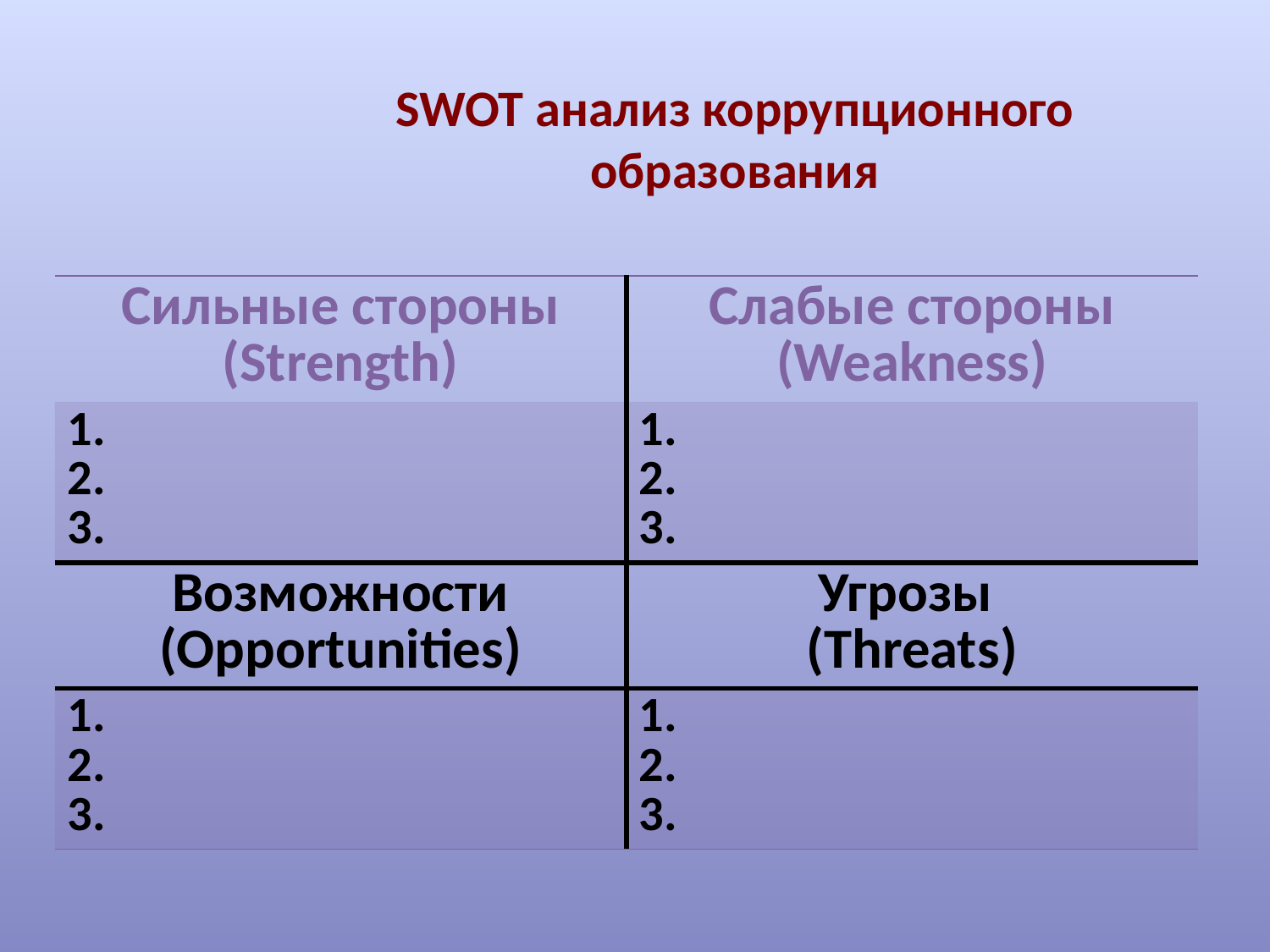

# SWOT анализ коррупционного образования
| Сильные стороны (Strength) | Слабые стороны (Weakness) |
| --- | --- |
| 1. 2. 3. | 1. 2. 3. |
| Возможности (Opportunities) | Угрозы (Threats) |
| 1. 2. 3. | 1. 2. 3. |